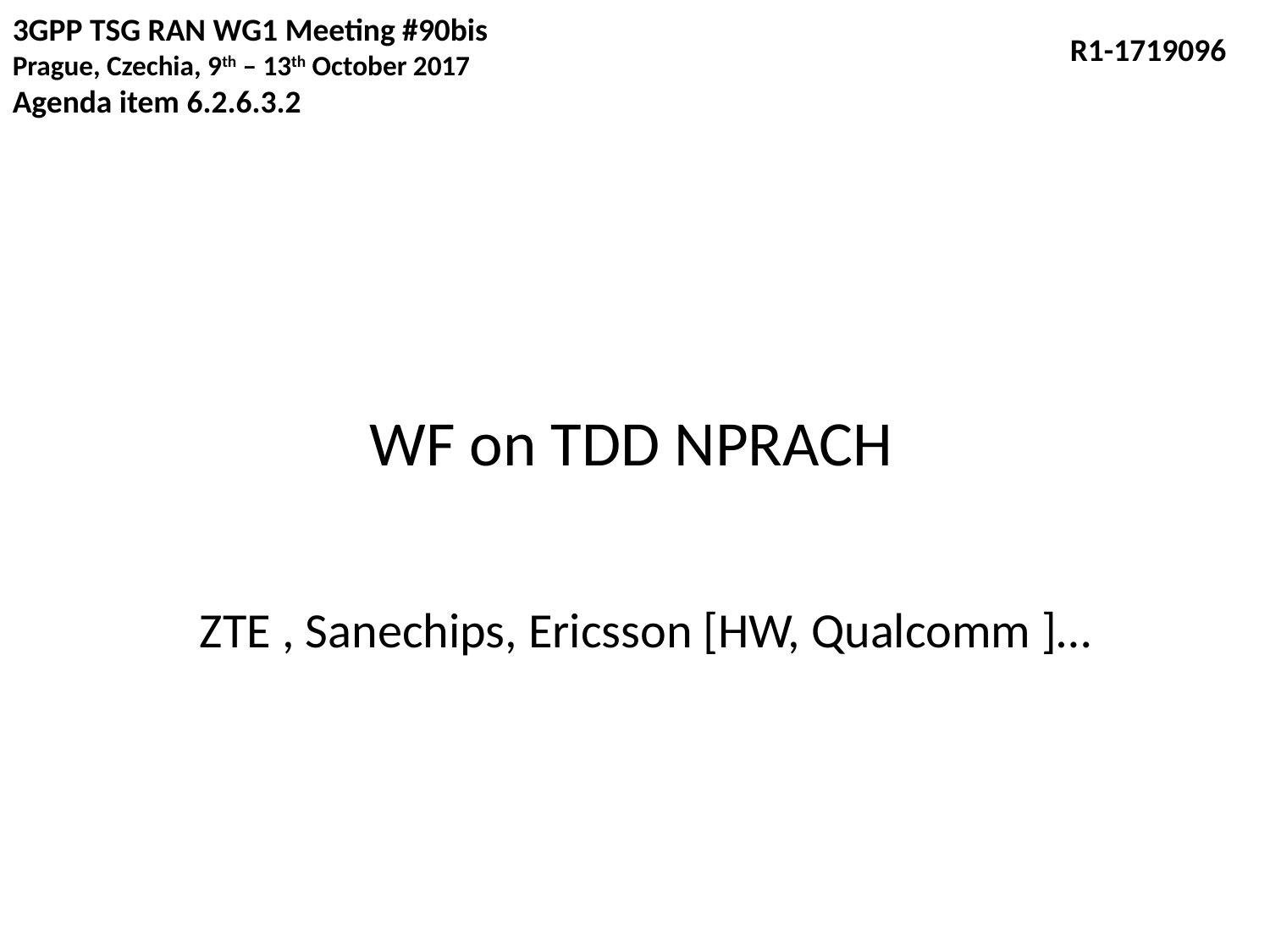

3GPP TSG RAN WG1 Meeting #90bis
Prague, Czechia, 9th – 13th October 2017
Agenda item 6.2.6.3.2
R1-1719096
# WF on TDD NPRACH
ZTE , Sanechips, Ericsson [HW, Qualcomm ]…